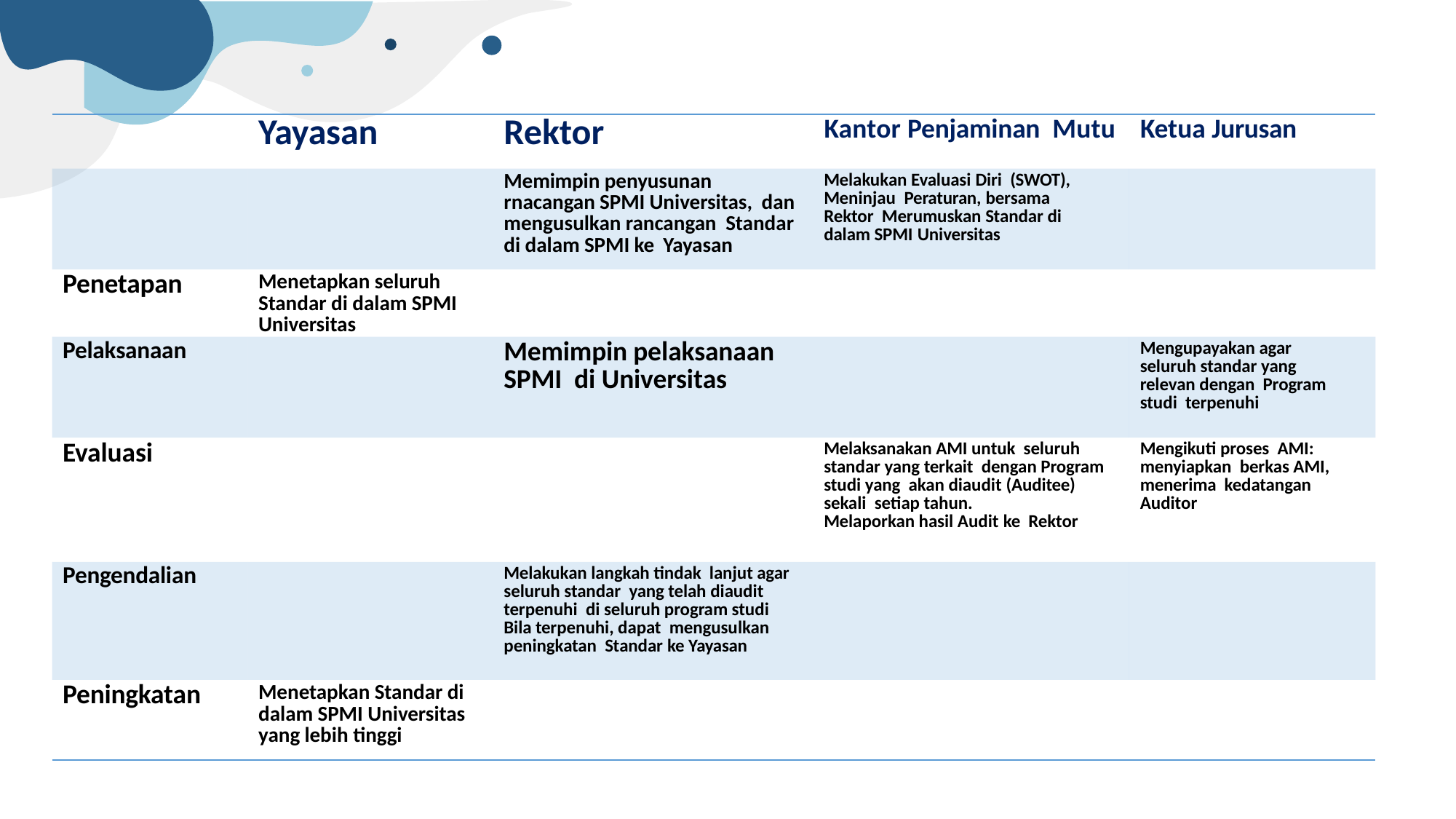

|  | Yayasan | Rektor | Kantor Penjaminan Mutu | Ketua Jurusan |
| --- | --- | --- | --- | --- |
|  |  | Memimpin penyusunan rnacangan SPMI Universitas, dan mengusulkan rancangan Standar di dalam SPMI ke Yayasan | Melakukan Evaluasi Diri (SWOT), Meninjau Peraturan, bersama Rektor Merumuskan Standar di dalam SPMI Universitas |  |
| Penetapan | Menetapkan seluruh Standar di dalam SPMI Universitas |  |  |  |
| Pelaksanaan |  | Memimpin pelaksanaan SPMI di Universitas |  | Mengupayakan agar seluruh standar yang relevan dengan Program studi terpenuhi |
| Evaluasi |  |  | Melaksanakan AMI untuk seluruh standar yang terkait dengan Program studi yang akan diaudit (Auditee) sekali setiap tahun. Melaporkan hasil Audit ke Rektor | Mengikuti proses AMI: menyiapkan berkas AMI, menerima kedatangan Auditor |
| Pengendalian |  | Melakukan langkah tindak lanjut agar seluruh standar yang telah diaudit terpenuhi di seluruh program studi Bila terpenuhi, dapat mengusulkan peningkatan Standar ke Yayasan |  |  |
| Peningkatan | Menetapkan Standar di dalam SPMI Universitas yang lebih tinggi |  |  |  |